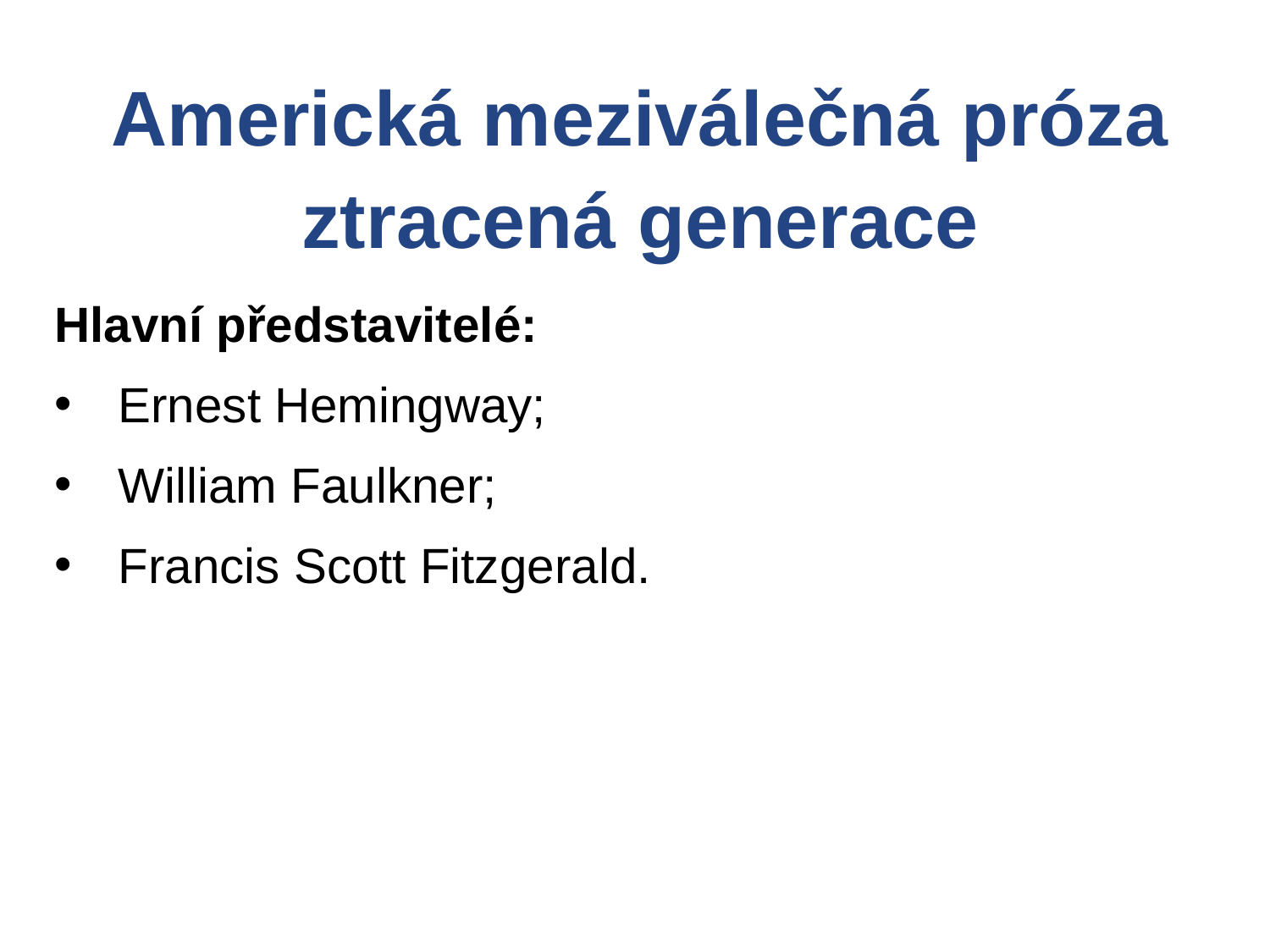

Americká meziválečná próza
ztracená generace
Hlavní představitelé:
Ernest Hemingway;
William Faulkner;
Francis Scott Fitzgerald.